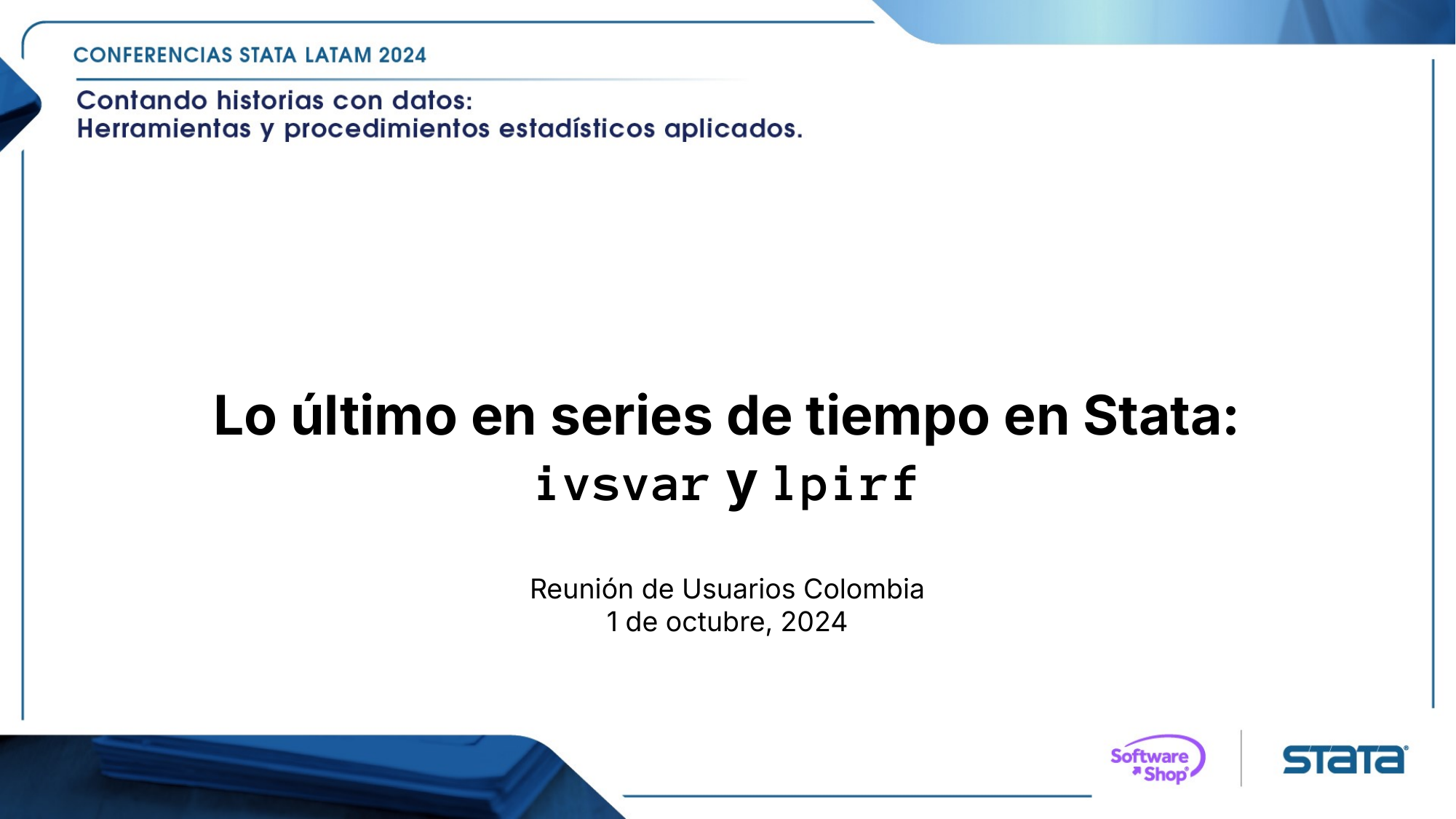

Lo último en series de tiempo en Stata:
ivsvar y lpirf
Reunión de Usuarios Colombia
1 de octubre, 2024